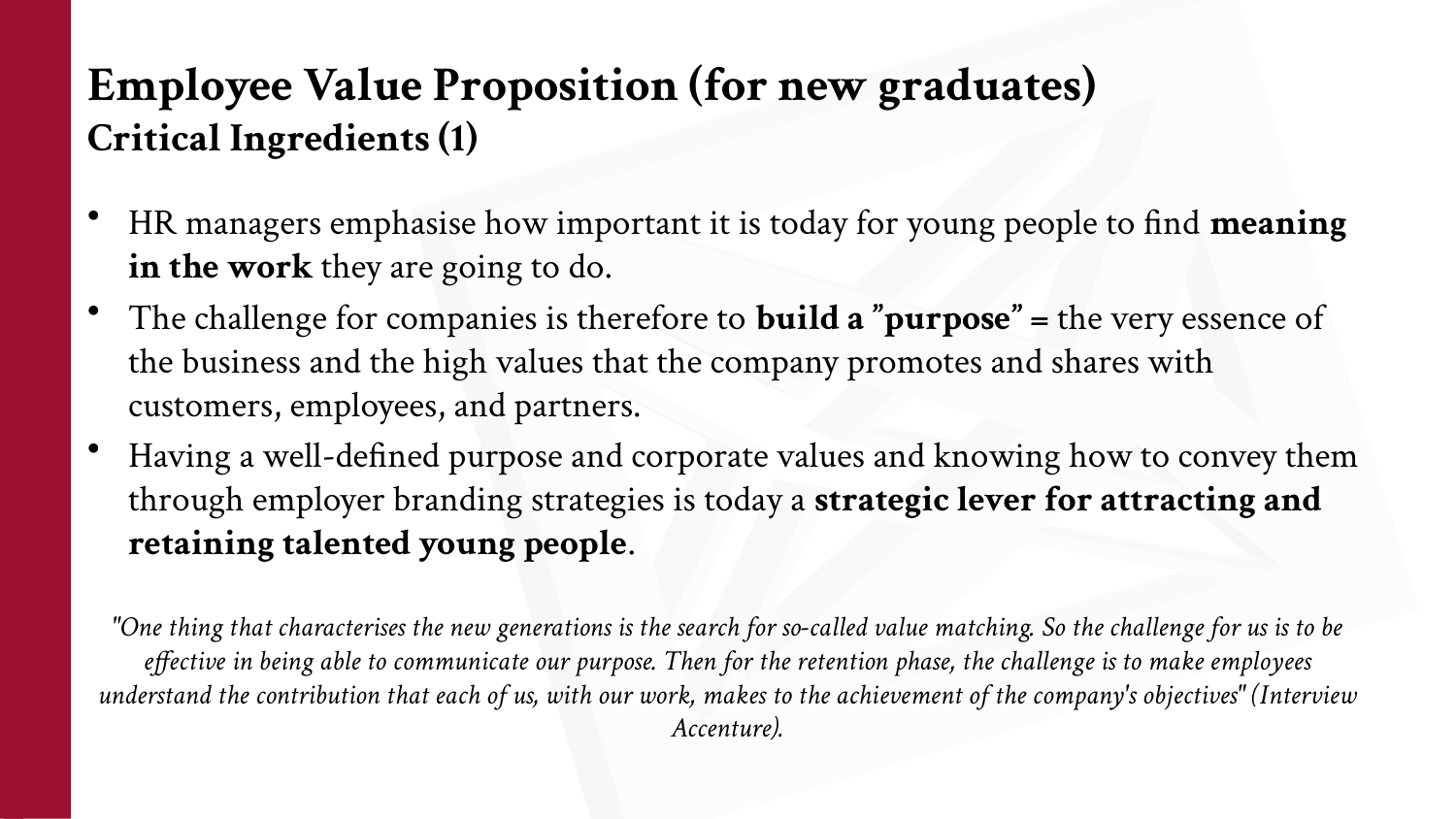

# Employee Value Proposition (for new graduates) Critical Ingredients (1)
HR managers emphasise how important it is today for young people to find meaning in the work they are going to do.
The challenge for companies is therefore to build a ”purpose” = the very essence of the business and the high values that the company promotes and shares with customers, employees, and partners.
Having a well-defined purpose and corporate values and knowing how to convey them through employer branding strategies is today a strategic lever for attracting and retaining talented young people.

"One thing that characterises the new generations is the search for so-called value matching. So the challenge for us is to be effective in being able to communicate our purpose. Then for the retention phase, the challenge is to make employees understand the contribution that each of us, with our work, makes to the achievement of the company's objectives" (Interview Accenture).